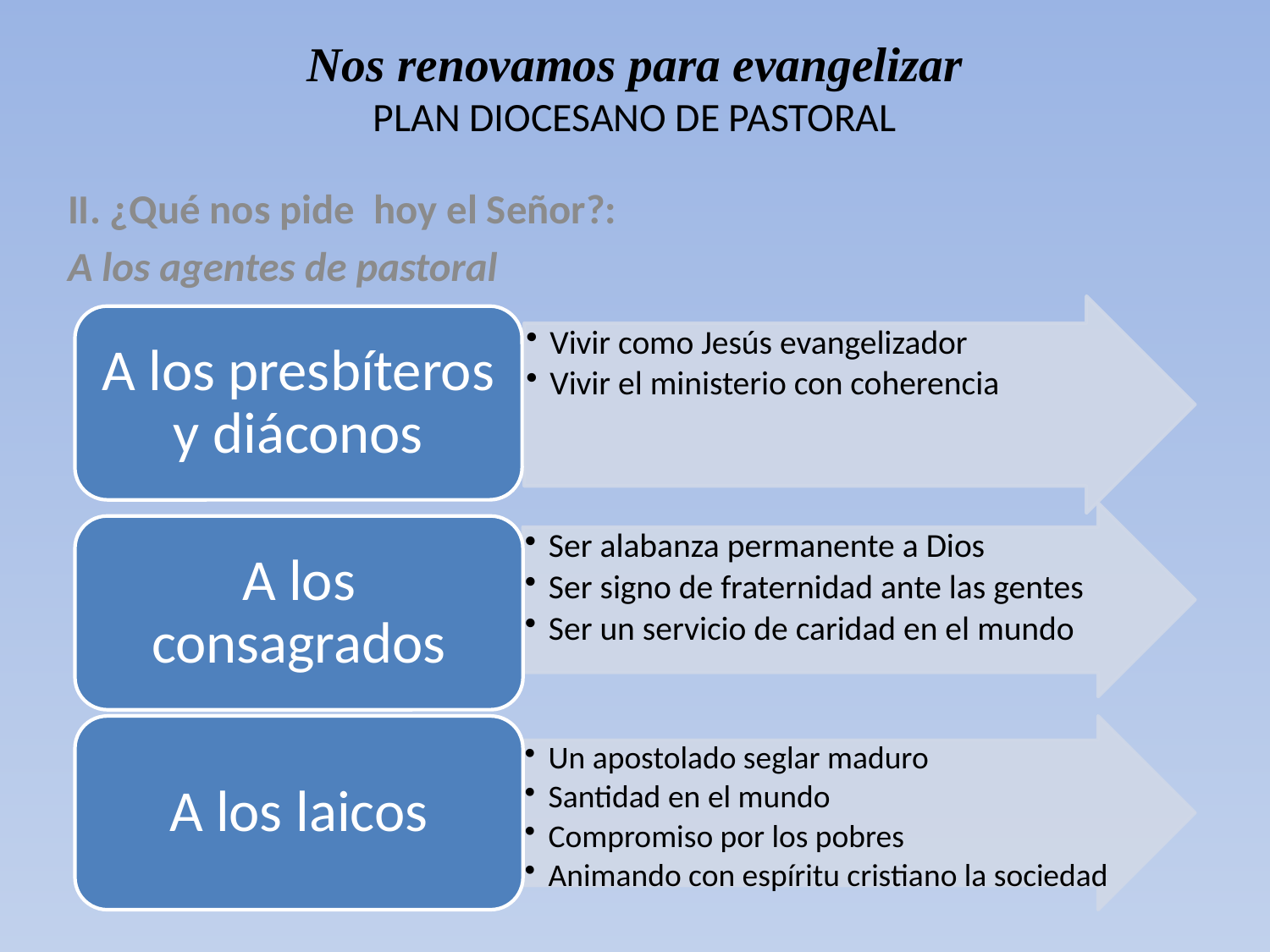

# Nos renovamos para evangelizar PLAN DIOCESANO DE PASTORAL
II. ¿Qué nos pide  hoy el Señor?:
A los agentes de pastoral

Vivir como Jesús evangelizador
Vivir el ministerio con coherencia
A los presbíteros y diáconos
Ser alabanza permanente a Dios
Ser signo de fraternidad ante las gentes
Ser un servicio de caridad en el mundo
A los consagrados
Un apostolado seglar maduro
Santidad en el mundo
Compromiso por los pobres
Animando con espíritu cristiano la sociedad
A los laicos